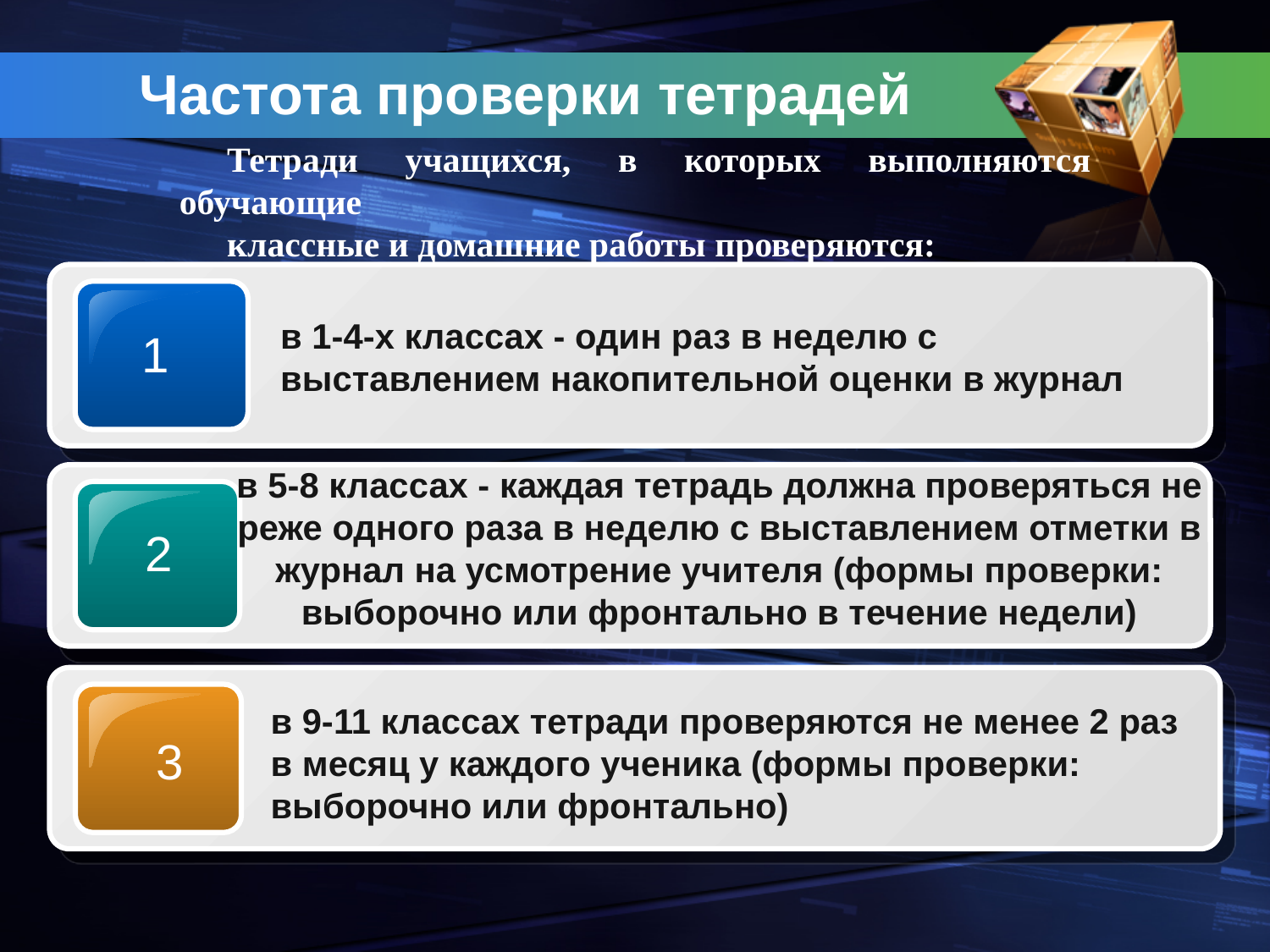

# Частота проверки тетрадей
Тетради учащихся, в которых выполняются обучающие
классные и домашние работы проверяются:

в 1-4-х классах - один раз в неделю с выставлением накопительной оценки в журнал
1
в 5-8 классах - каждая тетрадь должна проверяться не реже одного раза в неделю с выставлением отметки в журнал на усмотрение учителя (формы проверки: выборочно или фронтально в течение недели)

2

в 9-11 классах тетради проверяются не менее 2 раз в месяц у каждого ученика (формы проверки: выборочно или фронтально)

3